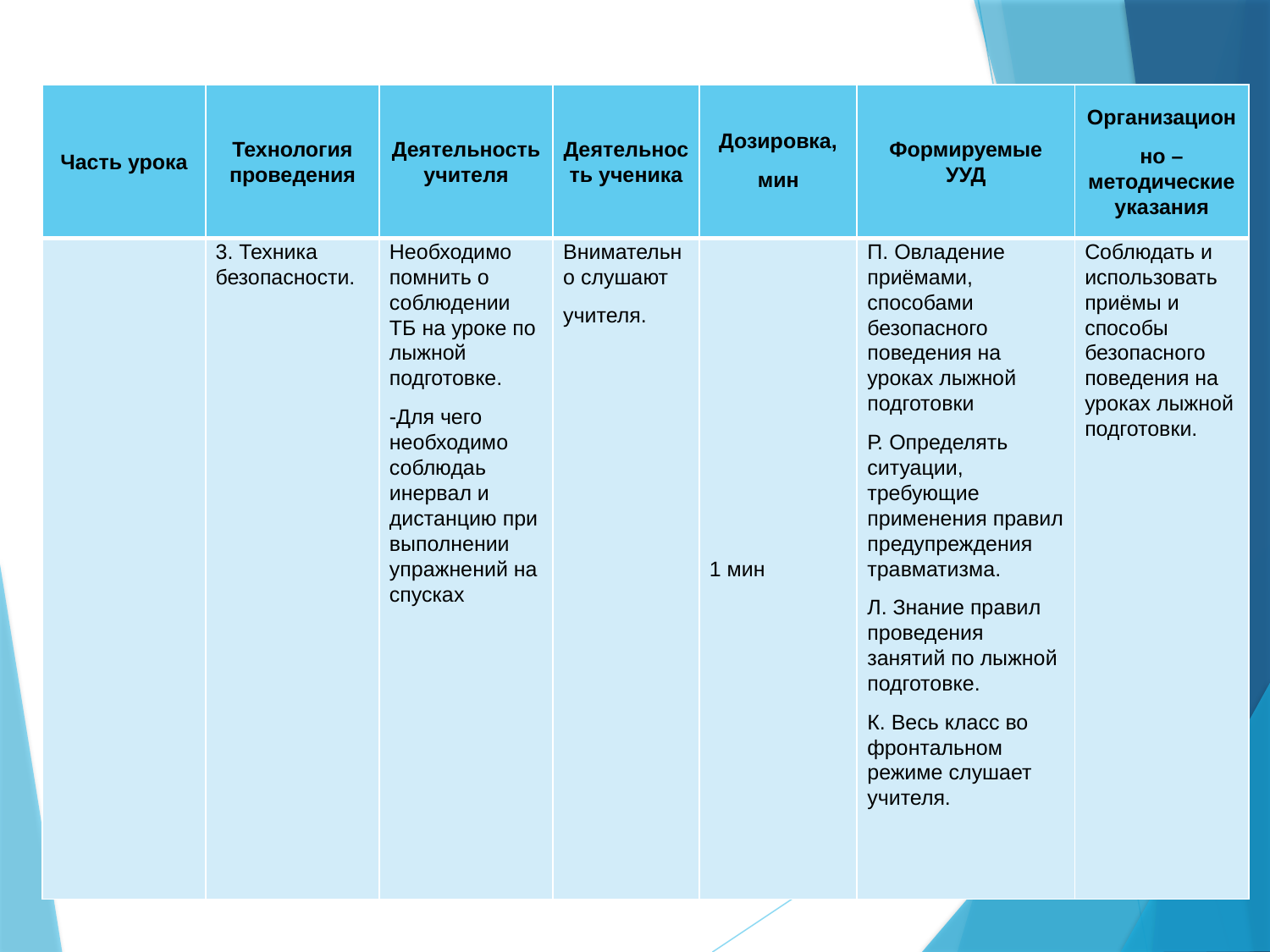

| Часть урока | Технология проведения | Деятельность учителя | Деятельность ученика | Дозировка, мин | Формируемые УУД | Организацион но – методические указания |
| --- | --- | --- | --- | --- | --- | --- |
|  | 3. Техника безопасности. | Необходимо помнить о соблюдении ТБ на уроке по лыжной подготовке. -Для чего необходимо соблюдаь инервал и дистанцию при выполнении упражнений на спусках | Внимательно слушают учителя. | 1 мин | П. Овладение приёмами, способами безопасного поведения на уроках лыжной подготовки Р. Определять ситуации, требующие применения правил предупреждения травматизма. Л. Знание правил проведения занятий по лыжной подготовке. К. Весь класс во фронтальном режиме слушает учителя. | Соблюдать и использовать приёмы и способы безопасного поведения на уроках лыжной подготовки. |